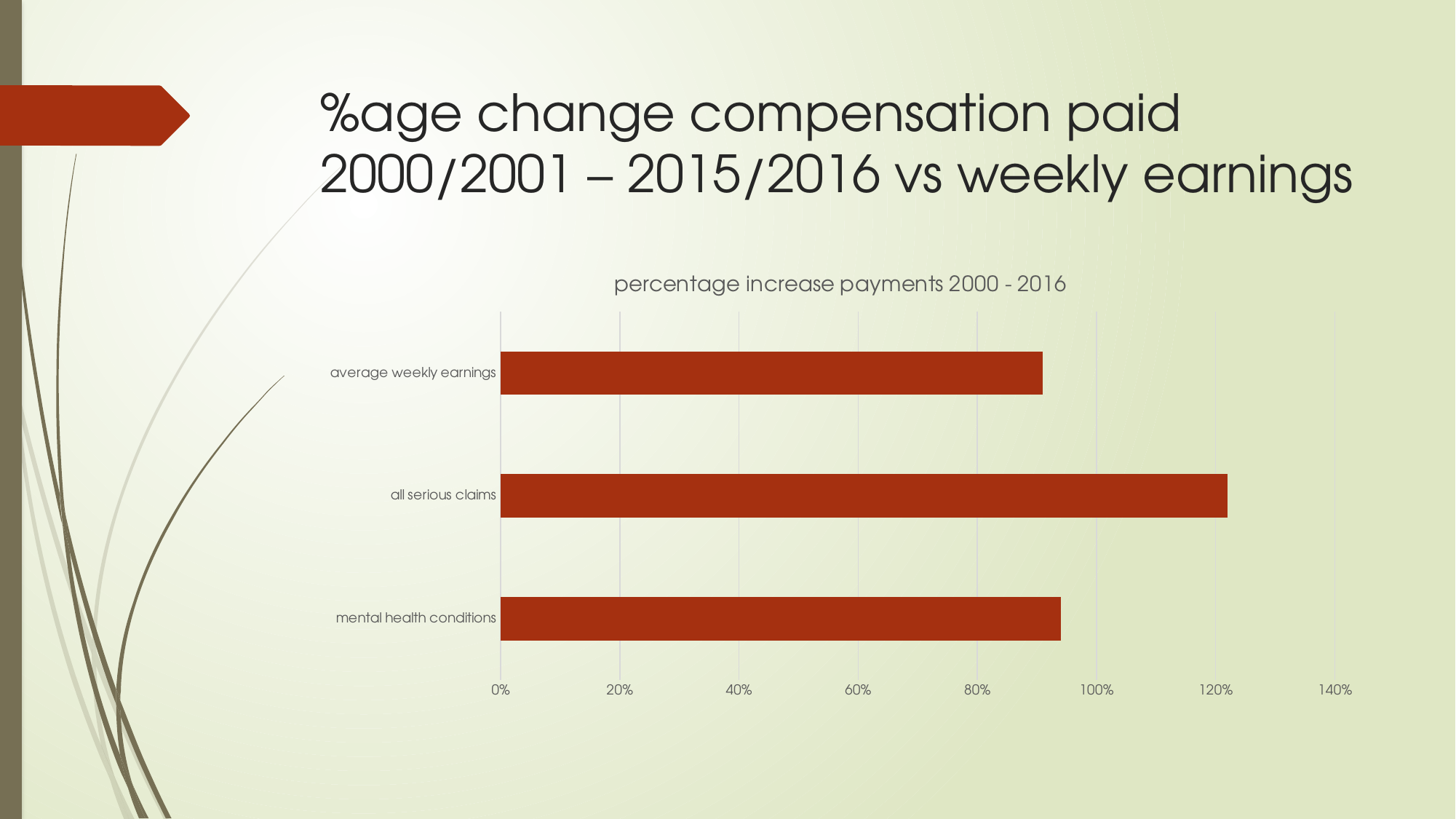

# %age change compensation paid 2000/2001 – 2015/2016 vs weekly earnings

### Chart: percentage increase payments 2000 - 2016

| Category | percentage increase |
|---|---|
| mental health conditions | 0.94 |
| all serious claims | 1.22 |
| average weekly earnings | 0.91 |